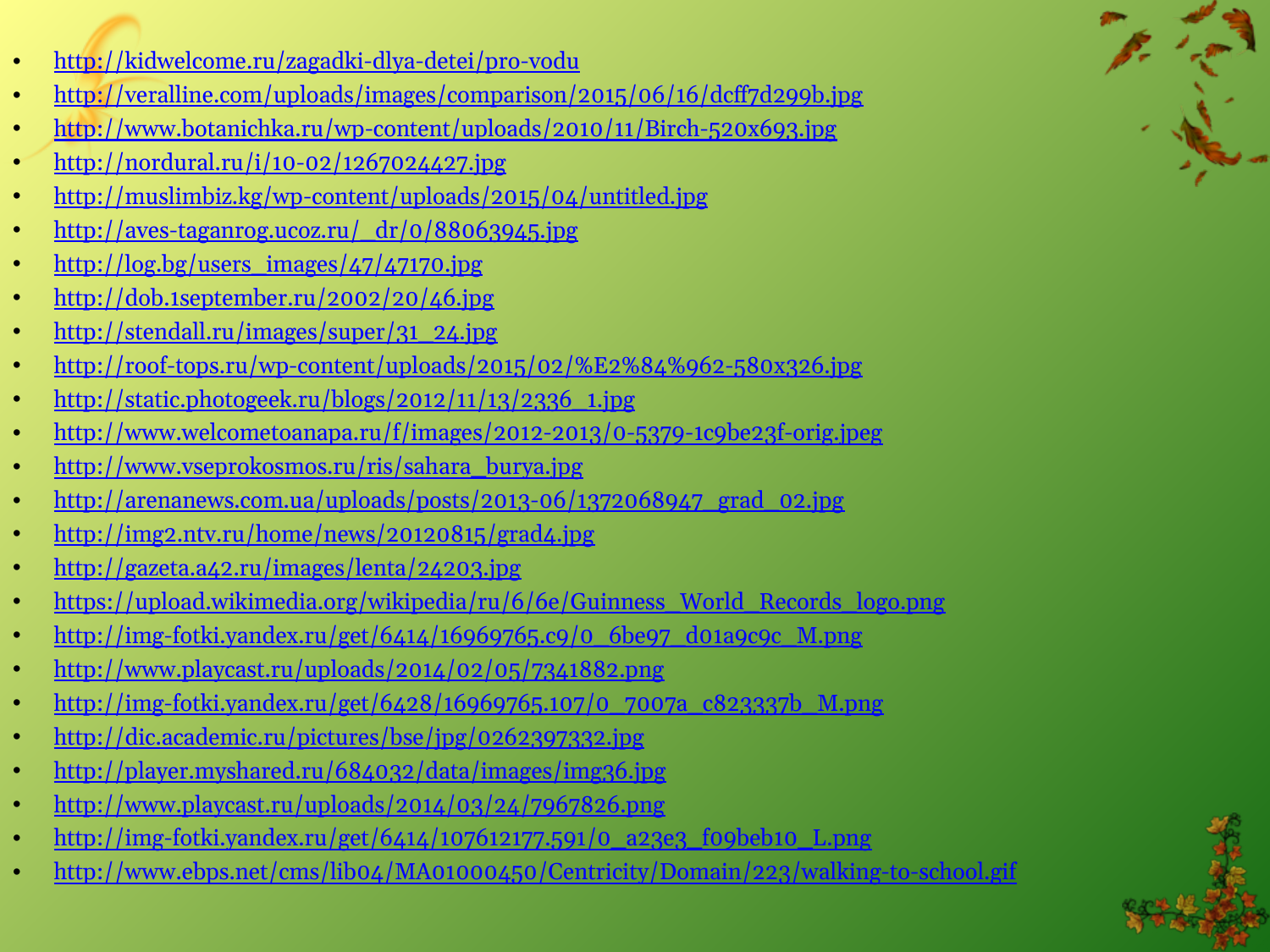

http://kidwelcome.ru/zagadki-dlya-detei/pro-vodu
http://veralline.com/uploads/images/comparison/2015/06/16/dcff7d299b.jpg
http://www.botanichka.ru/wp-content/uploads/2010/11/Birch-520x693.jpg
http://nordural.ru/i/10-02/1267024427.jpg
http://muslimbiz.kg/wp-content/uploads/2015/04/untitled.jpg
http://aves-taganrog.ucoz.ru/_dr/0/88063945.jpg
http://log.bg/users_images/47/47170.jpg
http://dob.1september.ru/2002/20/46.jpg
http://stendall.ru/images/super/31_24.jpg
http://roof-tops.ru/wp-content/uploads/2015/02/%E2%84%962-580x326.jpg
http://static.photogeek.ru/blogs/2012/11/13/2336_1.jpg
http://www.welcometoanapa.ru/f/images/2012-2013/0-5379-1c9be23f-orig.jpeg
http://www.vseprokosmos.ru/ris/sahara_burya.jpg
http://arenanews.com.ua/uploads/posts/2013-06/1372068947_grad_02.jpg
http://img2.ntv.ru/home/news/20120815/grad4.jpg
http://gazeta.a42.ru/images/lenta/24203.jpg
https://upload.wikimedia.org/wikipedia/ru/6/6e/Guinness_World_Records_logo.png
http://img-fotki.yandex.ru/get/6414/16969765.c9/0_6be97_d01a9c9c_M.png
http://www.playcast.ru/uploads/2014/02/05/7341882.png
http://img-fotki.yandex.ru/get/6428/16969765.107/0_7007a_c823337b_M.png
http://dic.academic.ru/pictures/bse/jpg/0262397332.jpg
http://player.myshared.ru/684032/data/images/img36.jpg
http://www.playcast.ru/uploads/2014/03/24/7967826.png
http://img-fotki.yandex.ru/get/6414/107612177.591/0_a23e3_f09beb10_L.png
http://www.ebps.net/cms/lib04/MA01000450/Centricity/Domain/223/walking-to-school.gif